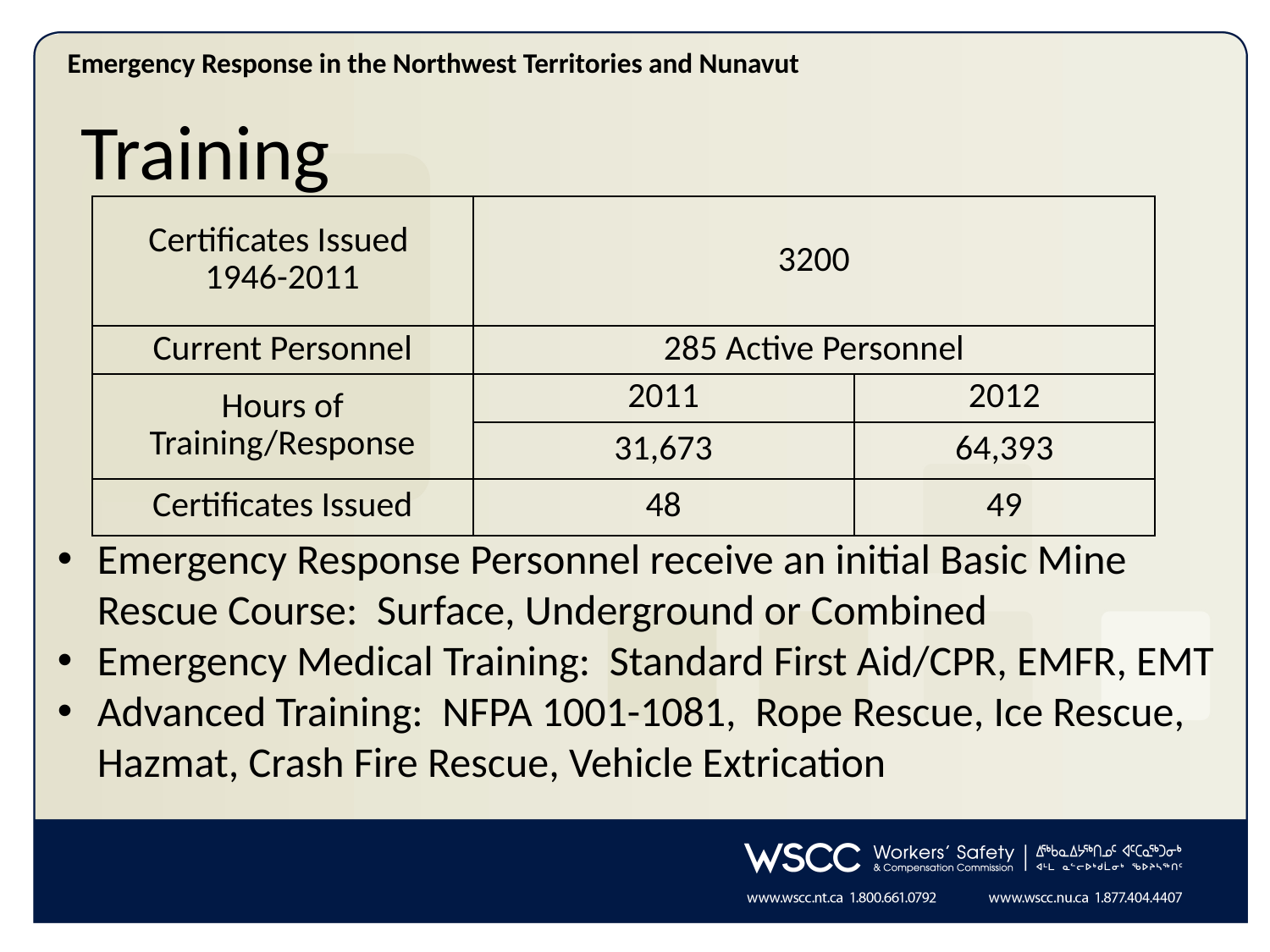

# Training
| Certificates Issued 1946-2011 | 3200 |  |
| --- | --- | --- |
| Current Personnel | 285 Active Personnel |  |
| Hours of Training/Response | 2011 | 2012 |
|  | 31,673 | 64,393 |
| Certificates Issued | 48 | 49 |
Emergency Response Personnel receive an initial Basic Mine Rescue Course:  Surface, Underground or Combined
Emergency Medical Training:  Standard First Aid/CPR, EMFR, EMT
Advanced Training:  NFPA 1001-1081,  Rope Rescue, Ice Rescue, Hazmat, Crash Fire Rescue, Vehicle Extrication